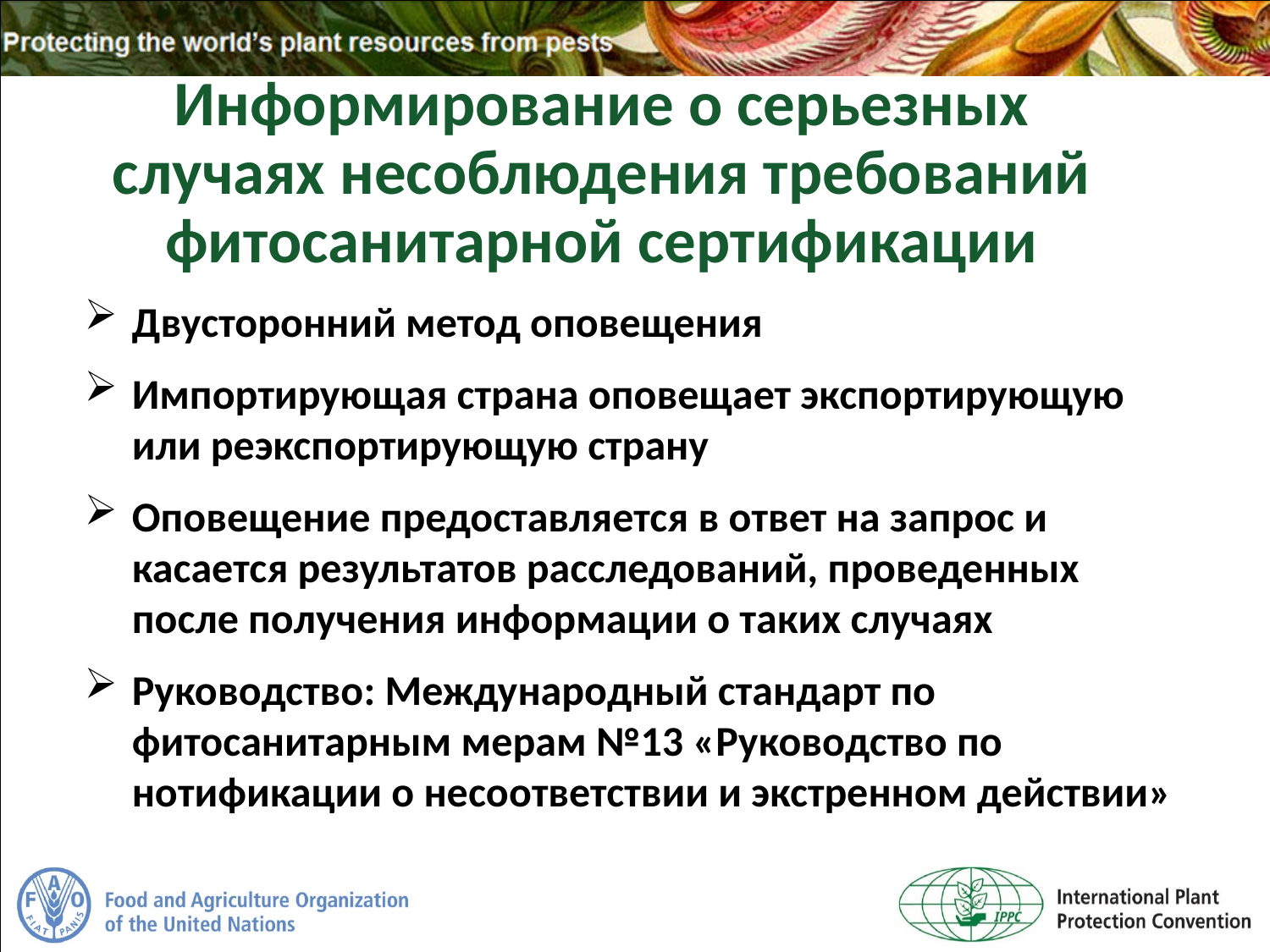

Информирование о серьезных случаях несоблюдения требований фитосанитарной сертификации

Двусторонний метод оповещения
Импортирующая страна оповещает экспортирующую или реэкспортирующую страну
Оповещение предоставляется в ответ на запрос и касается результатов расследований, проведенных после получения информации о таких случаях
Руководство: Международный стандарт по фитосанитарным мерам №13 «Руководство по нотификации о несоответствии и экстренном действии»